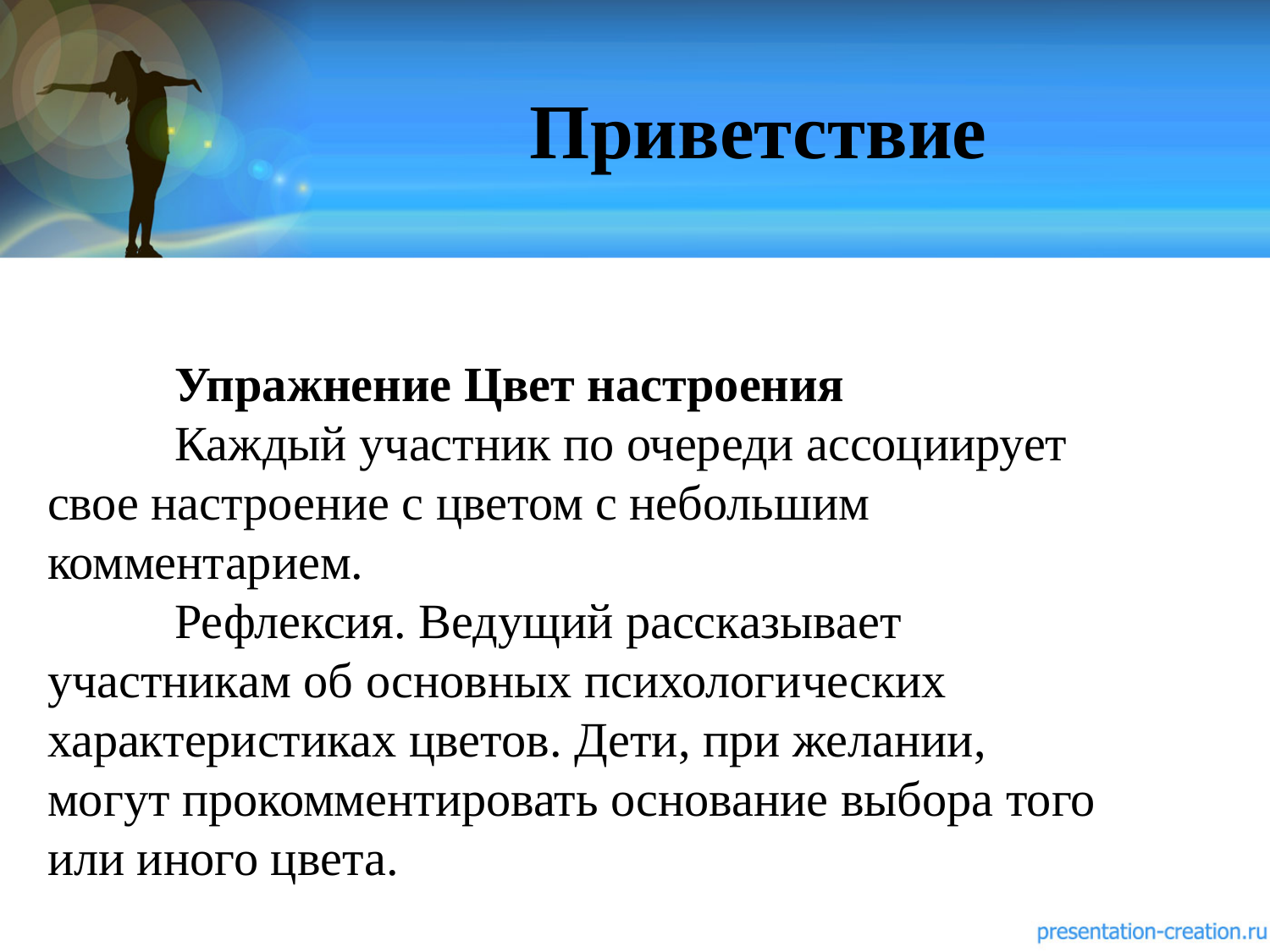

Приветствие
	Упражнение Цвет настроения
	Каждый участник по очереди ассоциирует свое настроение с цветом с небольшим комментарием.
	Рефлексия. Ведущий рассказывает участникам об основных психологических характеристиках цветов. Дети, при желании, могут прокомментировать основание выбора того или иного цвета.